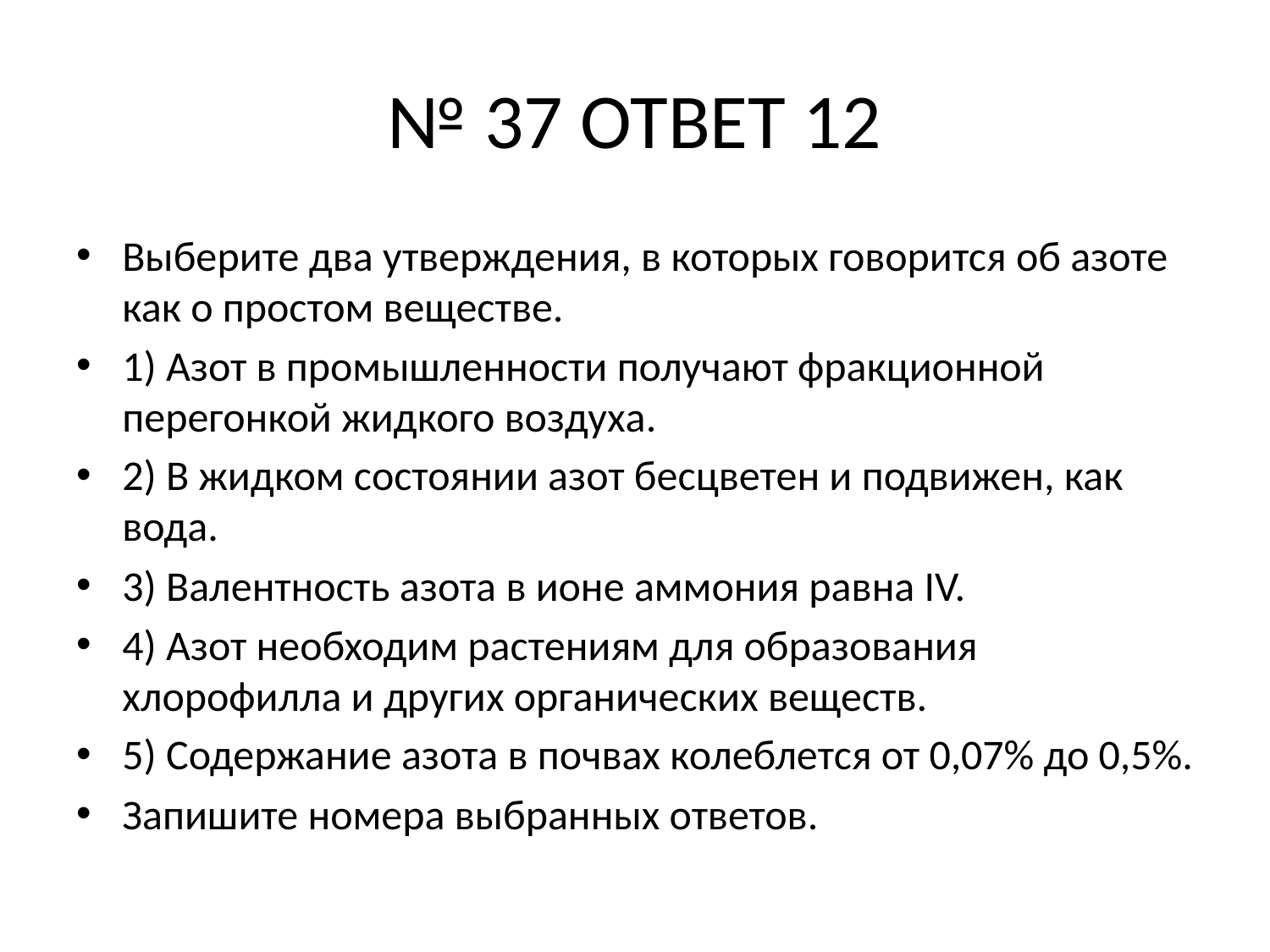

# № 37 ОТВЕТ 12
Выберите два утверждения, в которых говорится об азоте как о простом веществе.
1) Азот в промышленности получают фракционной перегонкой жидкого воздуха.
2) В жидком состоянии азот бесцветен и подвижен, как вода.
3) Валентность азота в ионе аммония равна IV.
4) Азот необходим растениям для образования хлорофилла и других органических веществ.
5) Содержание азота в почвах колеблется от 0,07% до 0,5%.
Запишите номера выбранных ответов.